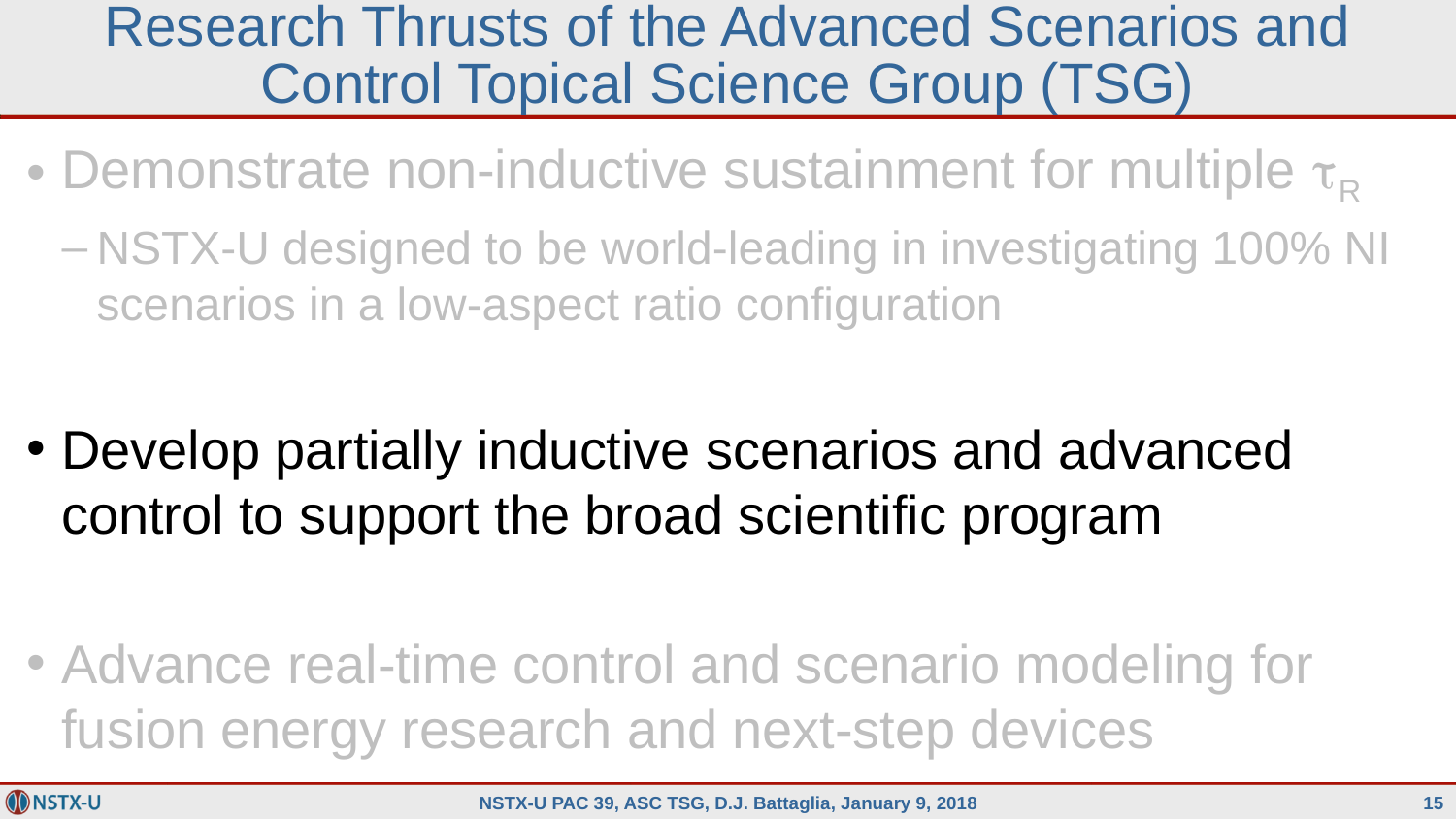

# Research Thrusts of the Advanced Scenarios and Control Topical Science Group (TSG)
Demonstrate non-inductive sustainment for multiple τR
NSTX-U designed to be world-leading in investigating 100% NI scenarios in a low-aspect ratio configuration

Develop partially inductive scenarios and advanced control to support the broad scientific program

Advance real-time control and scenario modeling for fusion energy research and next-step devices